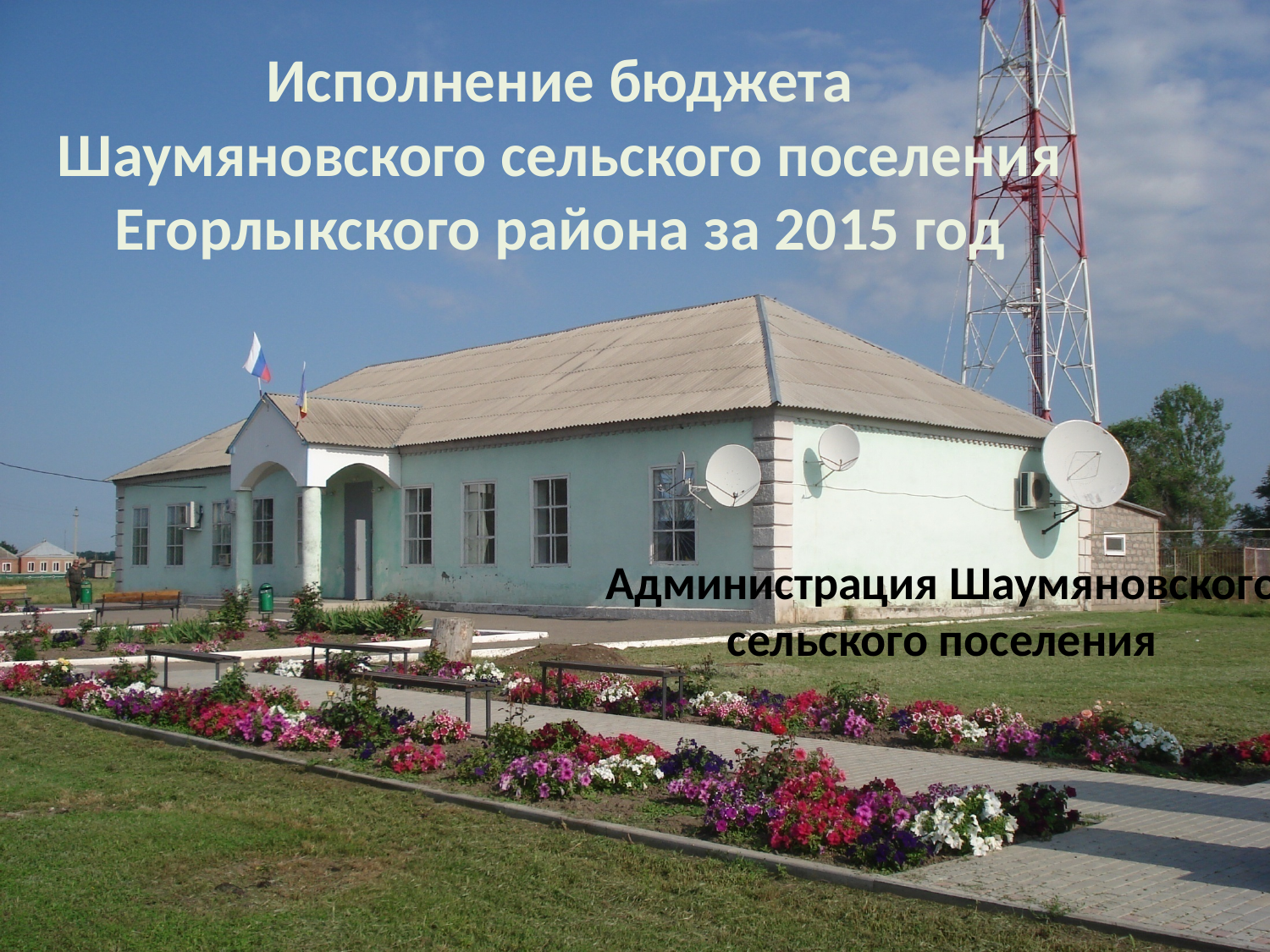

# Исполнение бюджета Шаумяновского сельского поселения Егорлыкского района за 2015 год
Администрация Шаумяновского сельского поселения